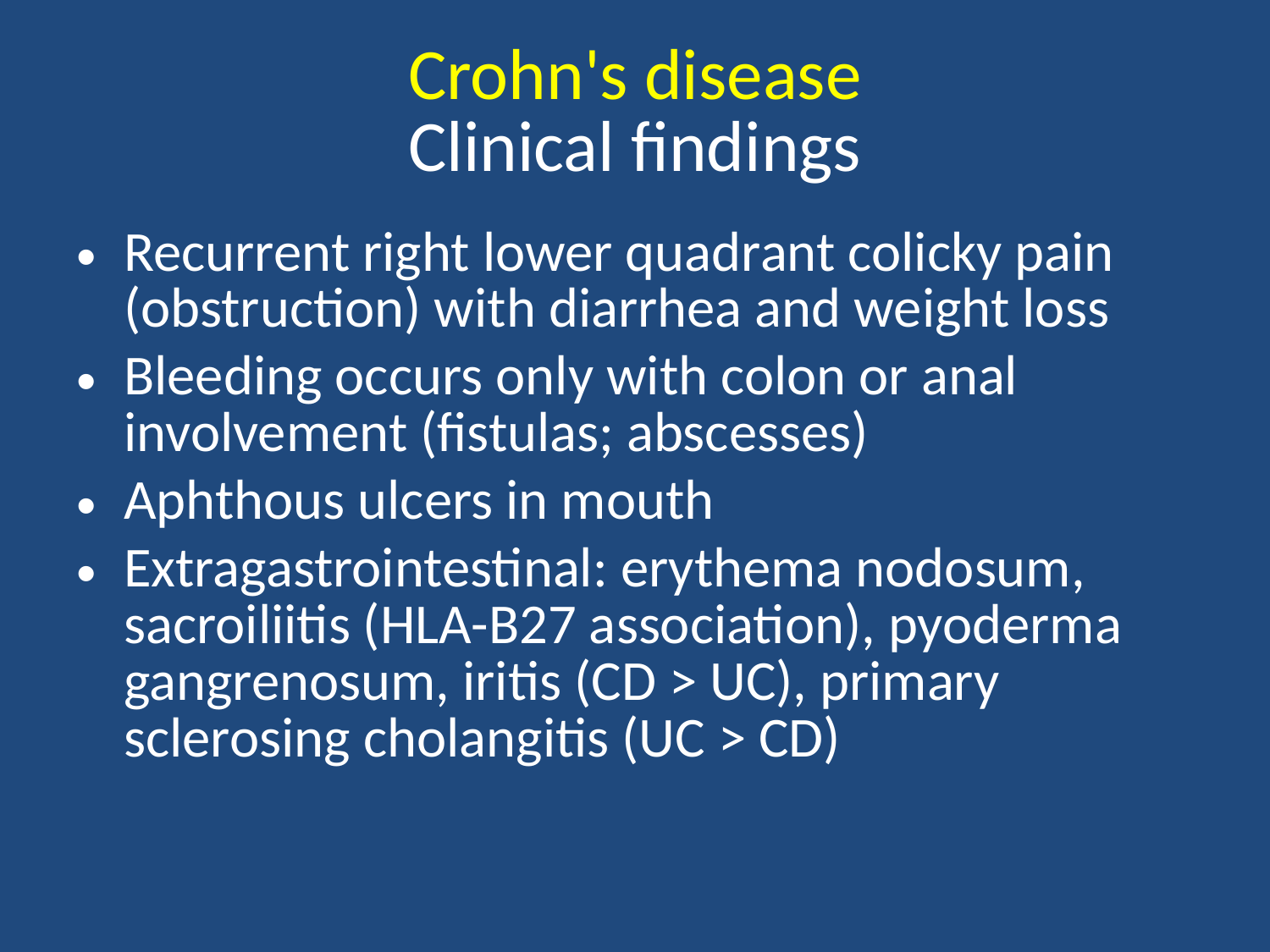

# Crohn's disease Clinical findings
Recurrent right lower quadrant colicky pain (obstruction) with diarrhea and weight loss
Bleeding occurs only with colon or anal involvement (fistulas; abscesses)
Aphthous ulcers in mouth
Extragastrointestinal: erythema nodosum, sacroiliitis (HLA-B27 association), pyoderma gangrenosum, iritis (CD > UC), primary sclerosing cholangitis (UC > CD)